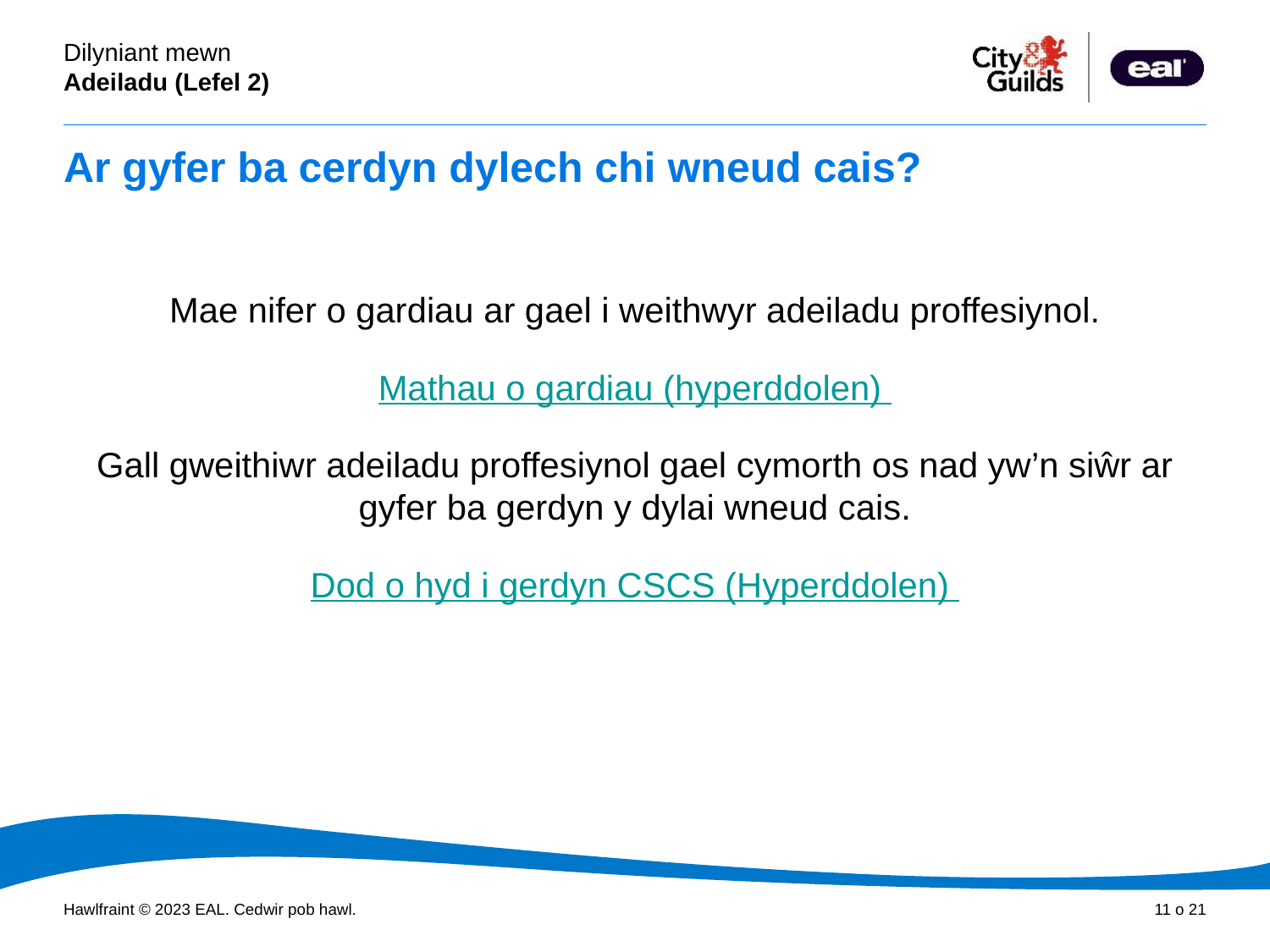

# Ar gyfer ba cerdyn dylech chi wneud cais?

Mae nifer o gardiau ar gael i weithwyr adeiladu proffesiynol.
Mathau o gardiau (hyperddolen)
Gall gweithiwr adeiladu proffesiynol gael cymorth os nad yw’n siŵr ar gyfer ba gerdyn y dylai wneud cais.
Dod o hyd i gerdyn CSCS (Hyperddolen)